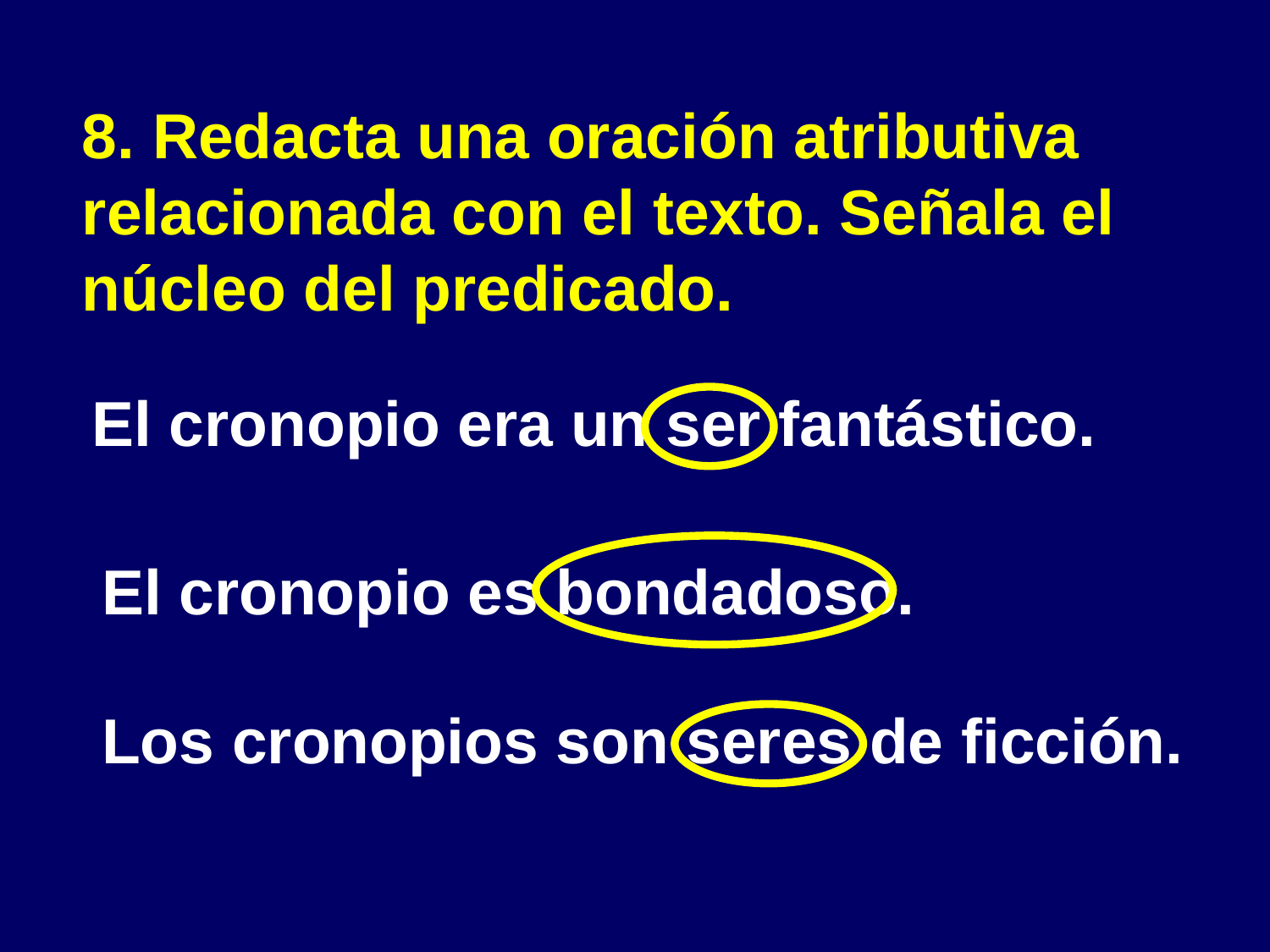

8. Redacta una oración atributiva relacionada con el texto. Señala el núcleo del predicado.
El cronopio era un ser fantástico.

El cronopio es bondadoso.
Los cronopios son seres de ficción.